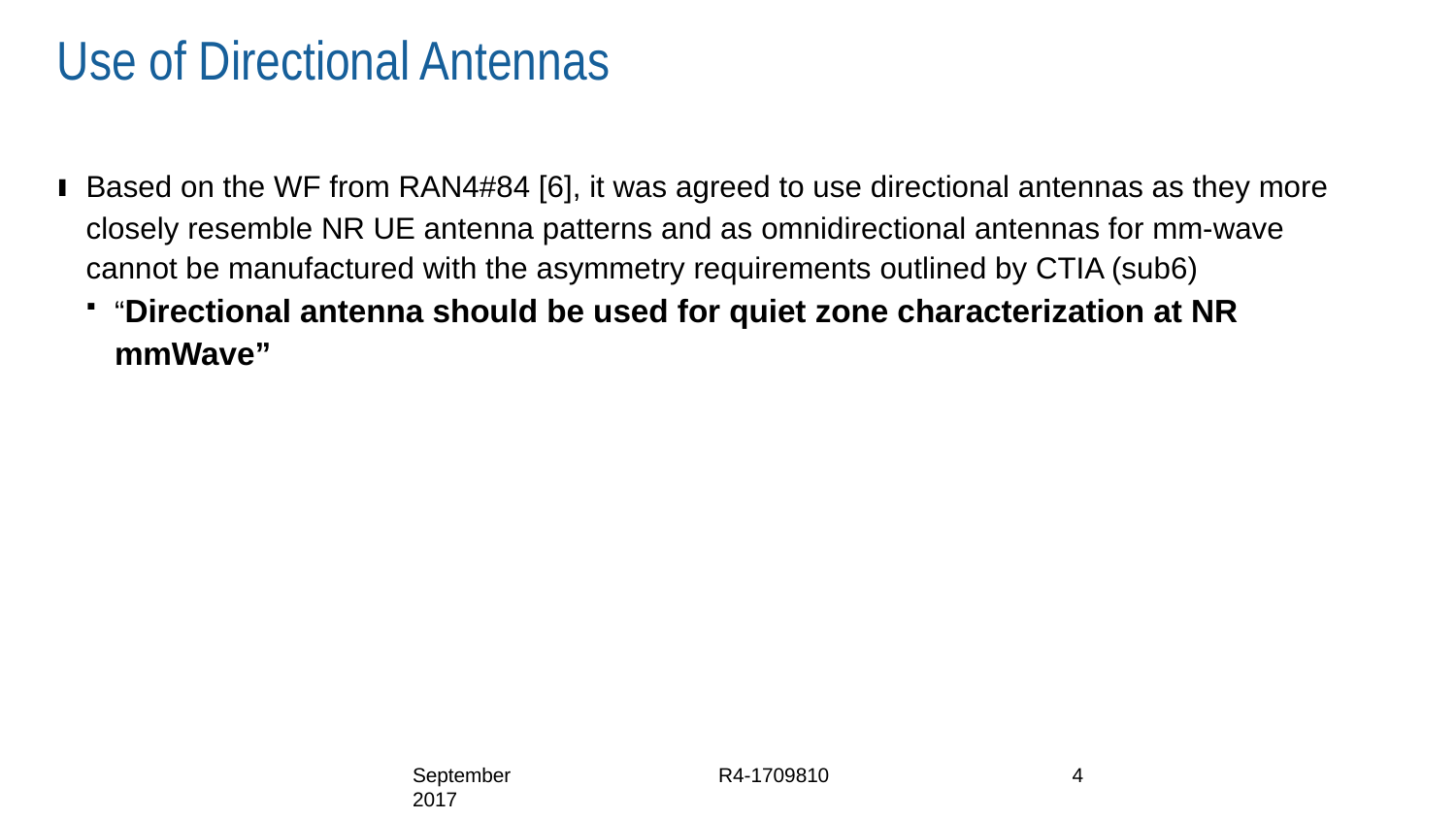

# Use of Directional Antennas
Based on the WF from RAN4#84 [6], it was agreed to use directional antennas as they more closely resemble NR UE antenna patterns and as omnidirectional antennas for mm-wave cannot be manufactured with the asymmetry requirements outlined by CTIA (sub6)
“Directional antenna should be used for quiet zone characterization at NR mmWave”

September 2017
R4-1709810
4